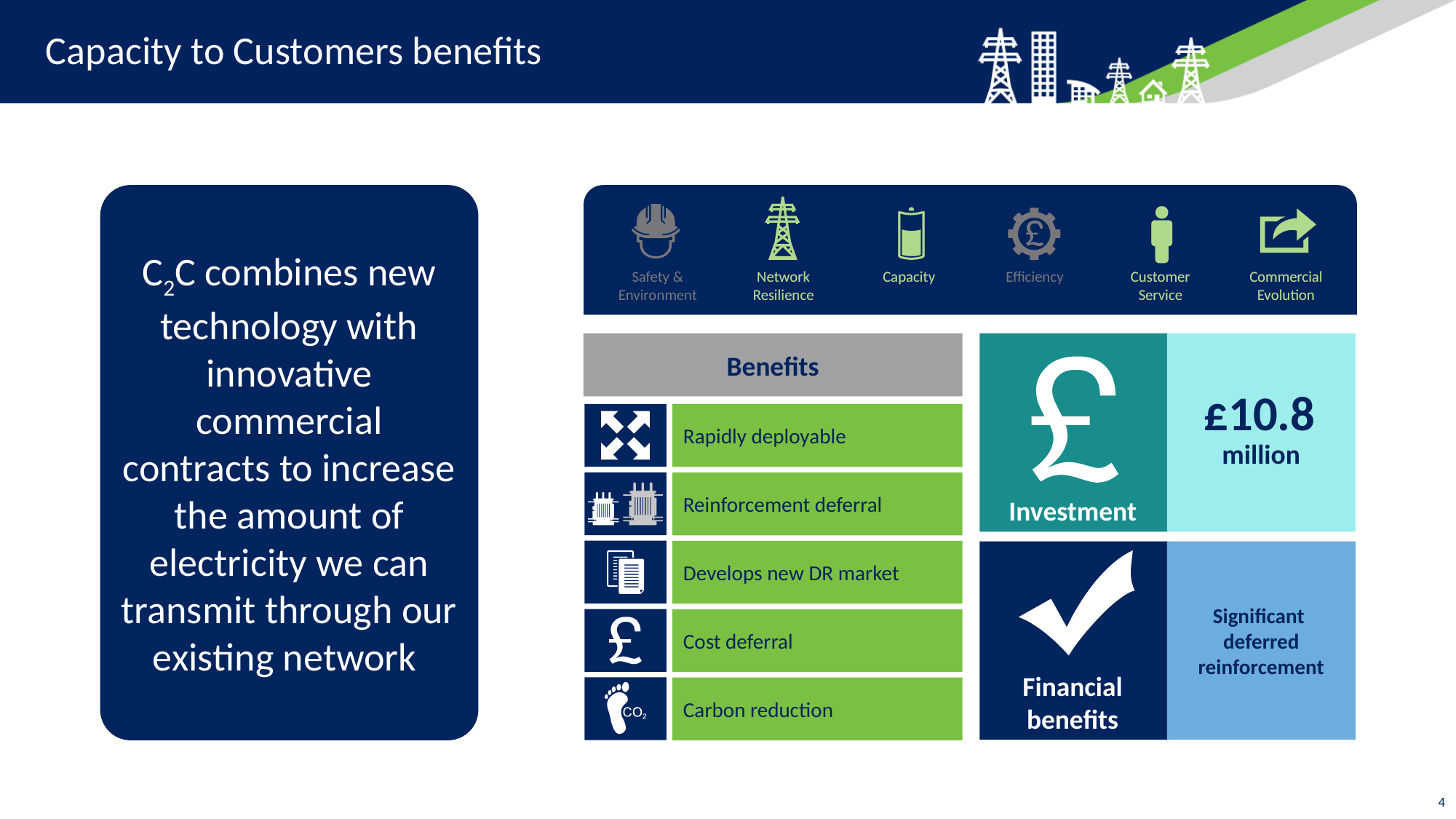

# Capacity to Customers benefits
C2C combines new technology with innovative commercial contracts to increase the amount of electricity we can transmit through our existing network

Safety & Environment
Network Resilience
Efficiency
Commercial Evolution
Capacity
Customer Service

Network Resilience
Commercial Evolution
Capacity
Customer Service
Benefits
Investment

million
£10.8

Rapidly deployable

Reinforcement deferral

Develops new DR market
Financial benefits

Significant  deferred reinforcement

Cost deferral

Carbon reduction